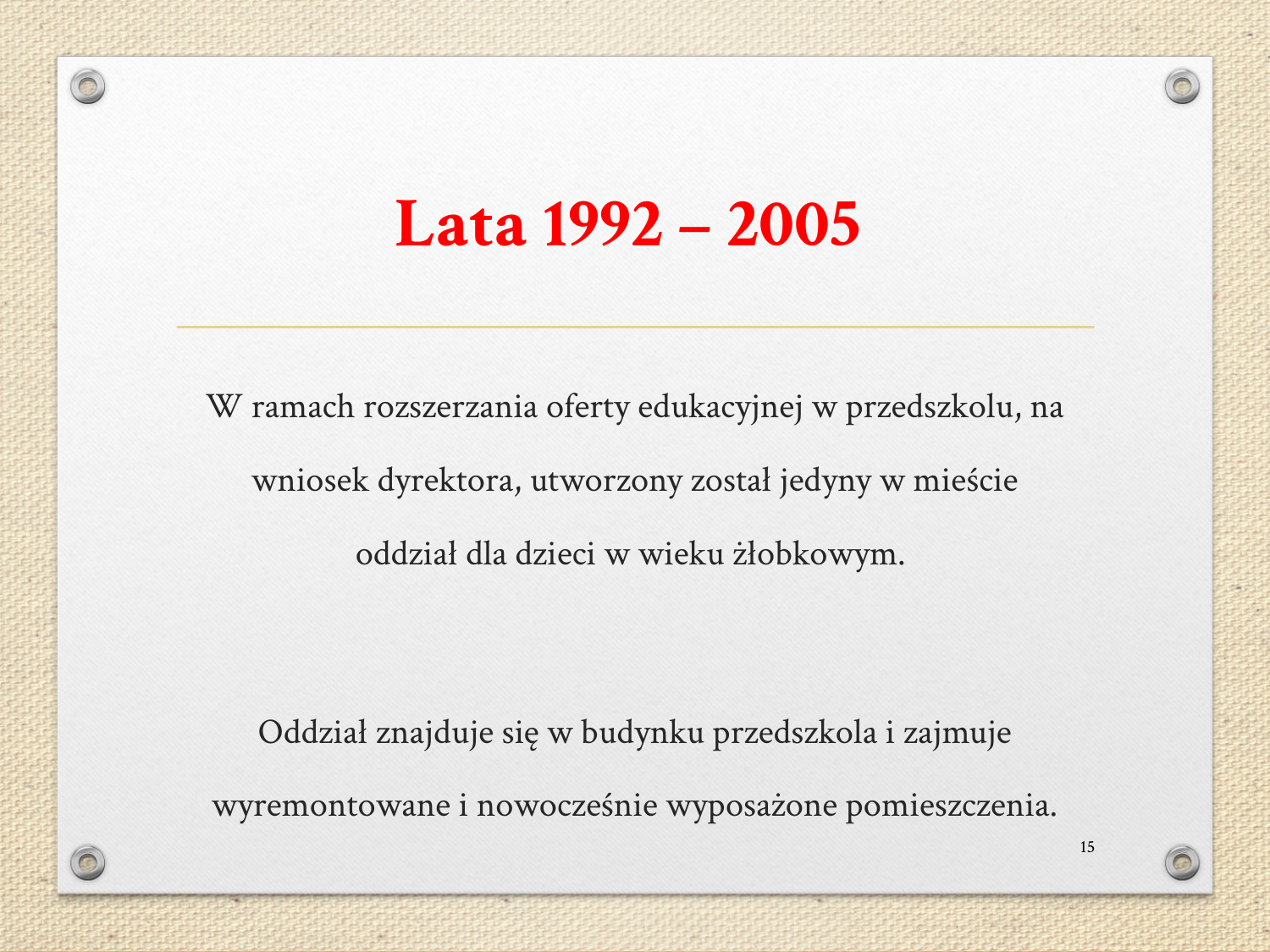

# Lata 1992 – 2005
W ramach rozszerzania oferty edukacyjnej w przedszkolu, na wniosek dyrektora, utworzony został jedyny w mieście oddział dla dzieci w wieku żłobkowym.

Oddział znajduje się w budynku przedszkola i zajmuje wyremontowane i nowocześnie wyposażone pomieszczenia.
15